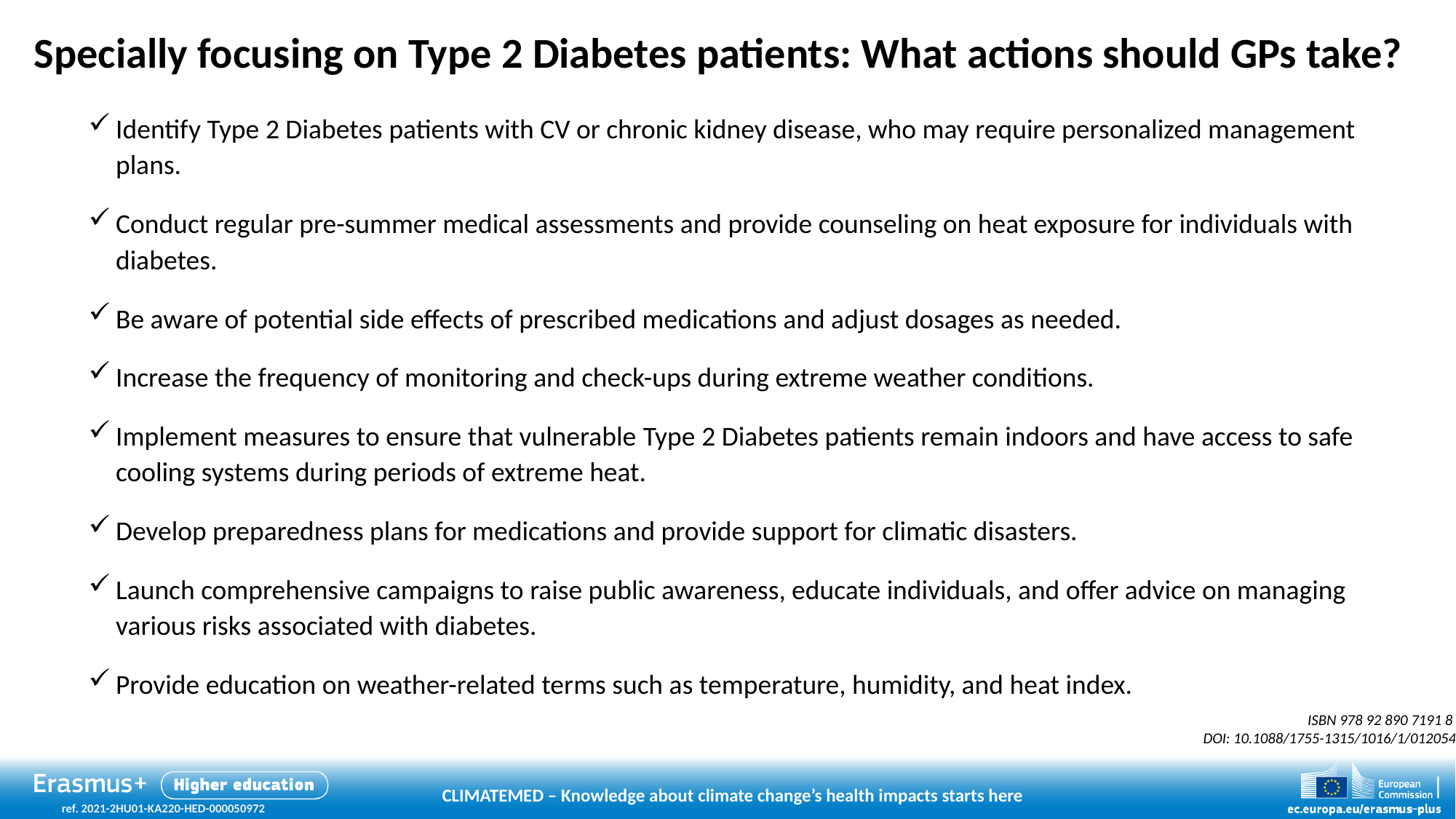

# Specially focusing on Type 2 Diabetes patients: What actions should GPs take?

Identify Type 2 Diabetes patients with CV or chronic kidney disease, who may require personalized management plans.
Conduct regular pre-summer medical assessments and provide counseling on heat exposure for individuals with diabetes.
Be aware of potential side effects of prescribed medications and adjust dosages as needed.
Increase the frequency of monitoring and check-ups during extreme weather conditions.
Implement measures to ensure that vulnerable Type 2 Diabetes patients remain indoors and have access to safe cooling systems during periods of extreme heat.
Develop preparedness plans for medications and provide support for climatic disasters.
Launch comprehensive campaigns to raise public awareness, educate individuals, and offer advice on managing various risks associated with diabetes.
Provide education on weather-related terms such as temperature, humidity, and heat index.
ISBN 978 92 890 7191 8
DOI: 10.1088/1755-1315/1016/1/012054